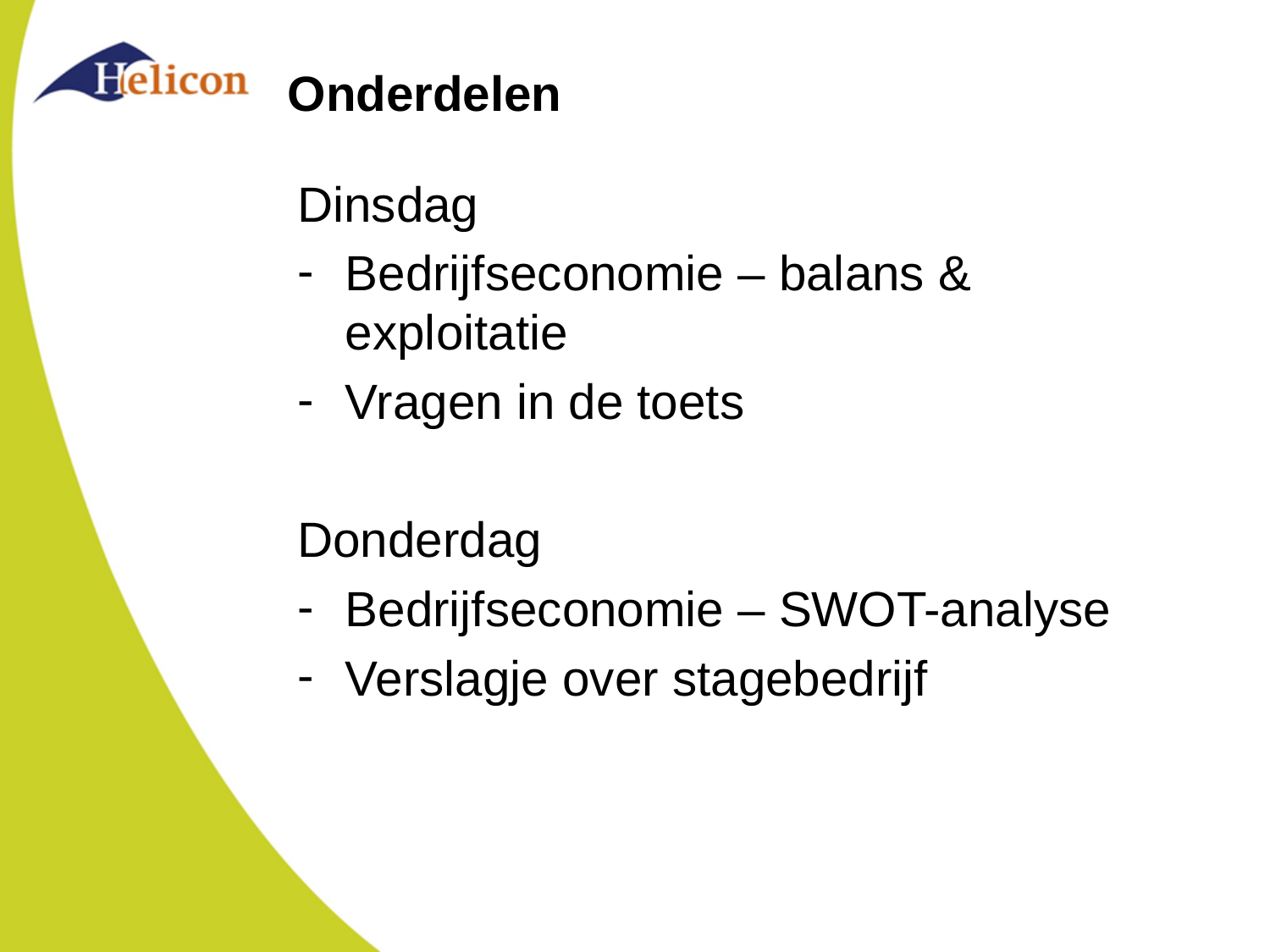

# Onderdelen
Dinsdag
Bedrijfseconomie – balans & exploitatie
Vragen in de toets

Donderdag
Bedrijfseconomie – SWOT-analyse
Verslagje over stagebedrijf